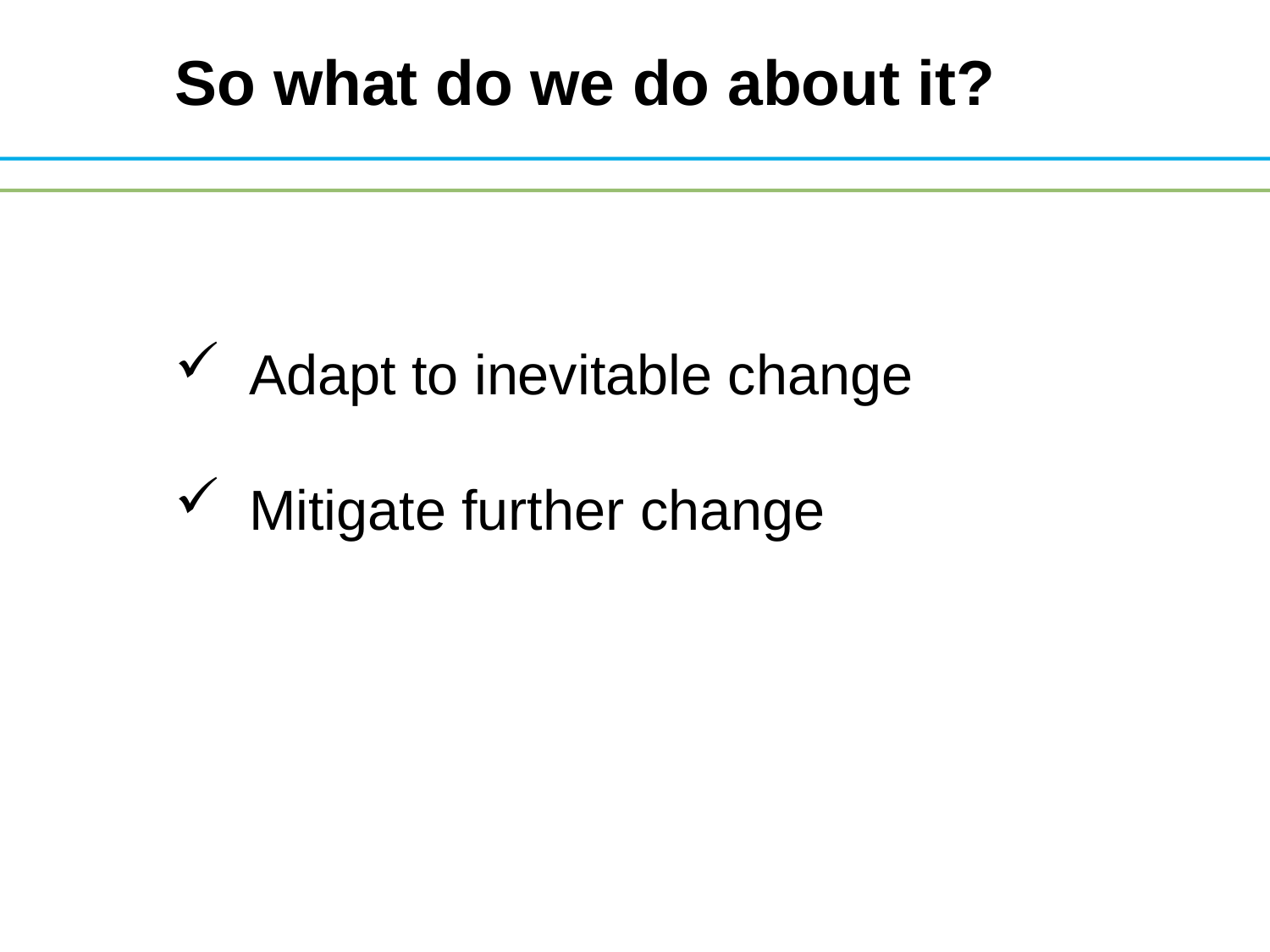

So what do we do about it?

Adapt to inevitable change

Mitigate further change